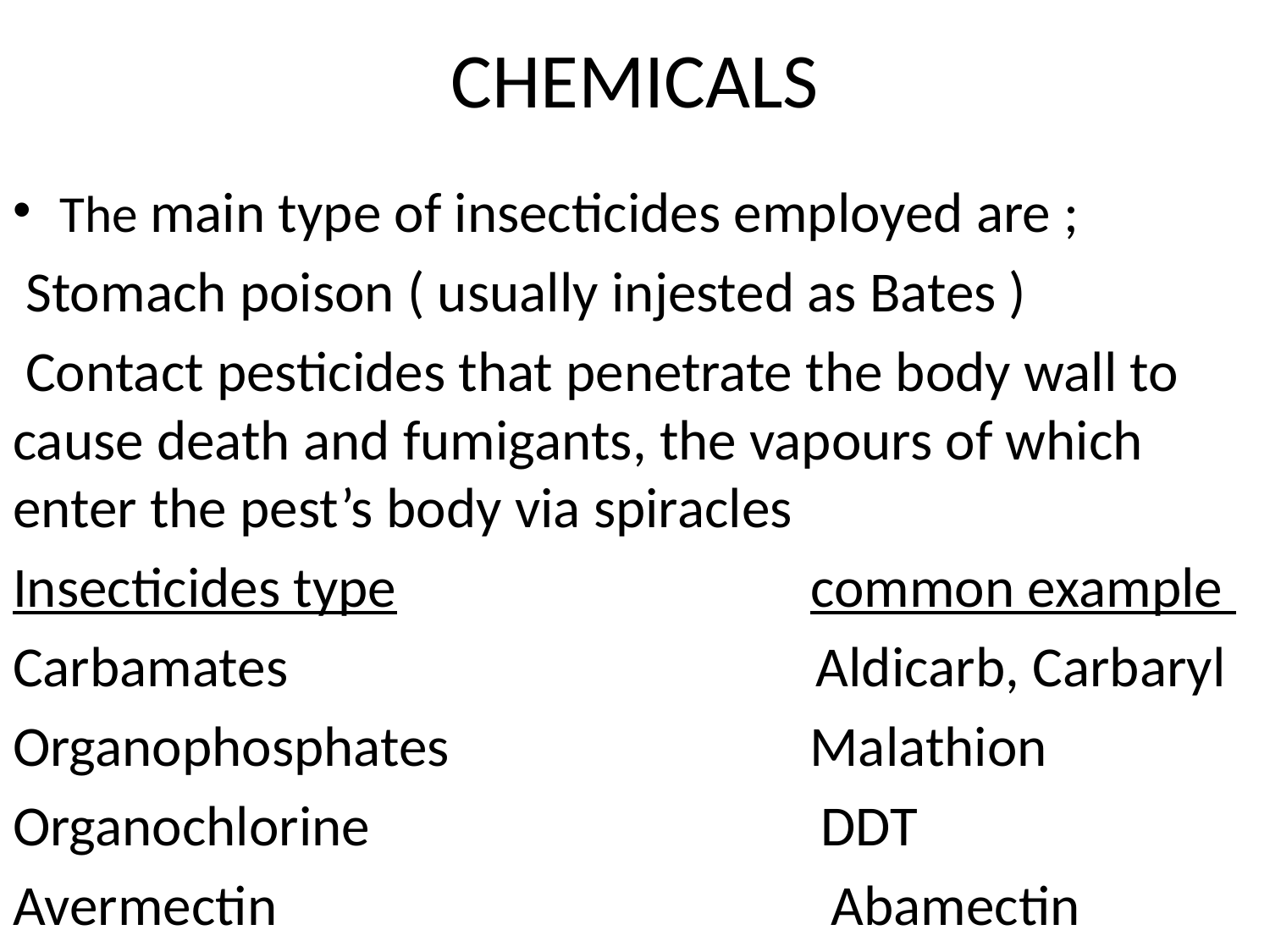

# CHEMICALS
The main type of insecticides employed are ;
 Stomach poison ( usually injested as Bates )
 Contact pesticides that penetrate the body wall to cause death and fumigants, the vapours of which enter the pest’s body via spiracles
Insecticides type                                common example
Carbamates                                         Aldicarb, Carbaryl
Organophosphates                            Malathion
Organochlorine                                   DDT
Avermectin                                           Abamectin